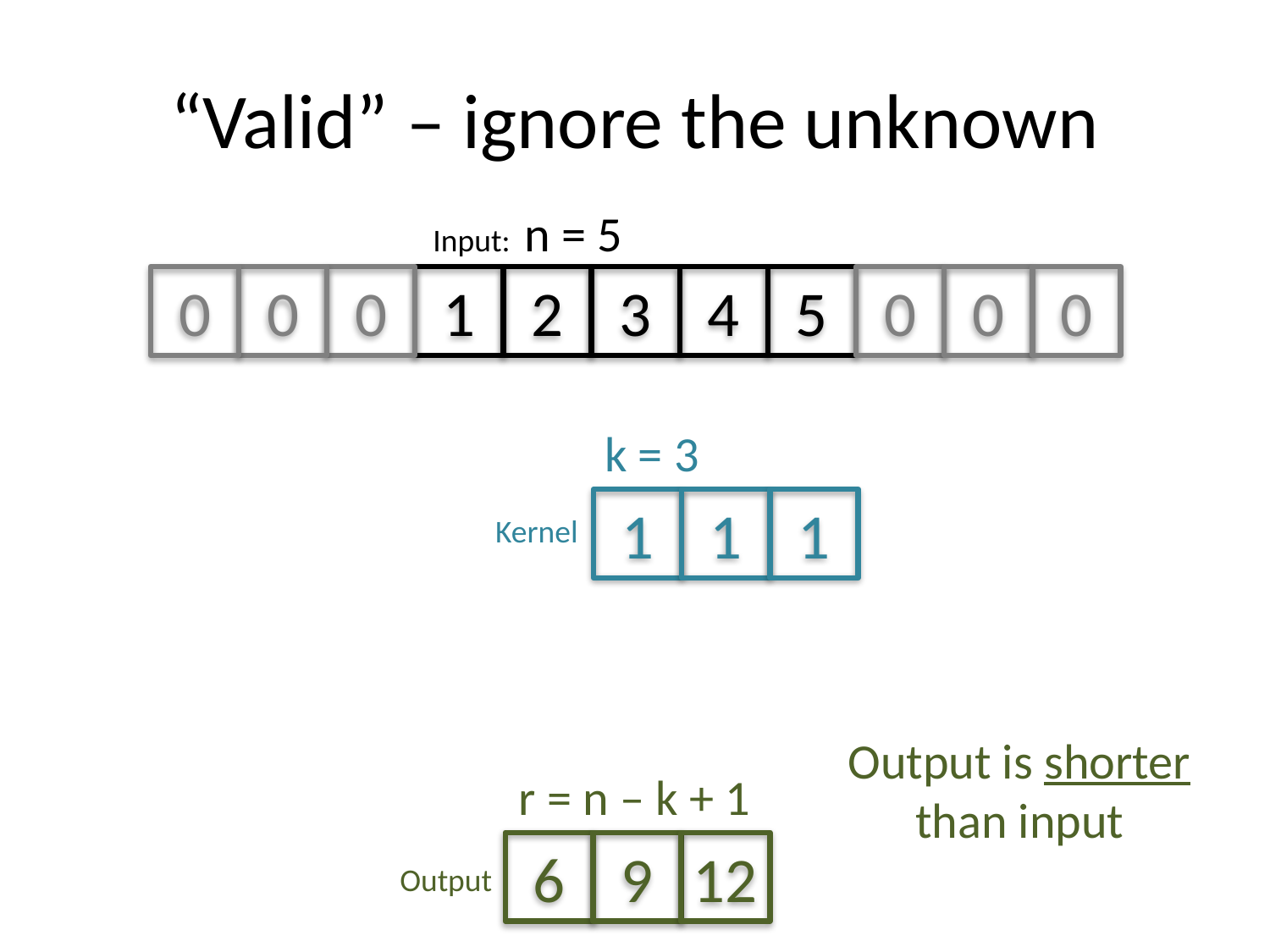

# “Valid” – ignore the unknown
Input:  n = 5
0
0
0
1
2
3
4
5
0
0
0
k = 3
1
1
1
Kernel
Output is shorter than input
r = n – k + 1
6
9
12
Output